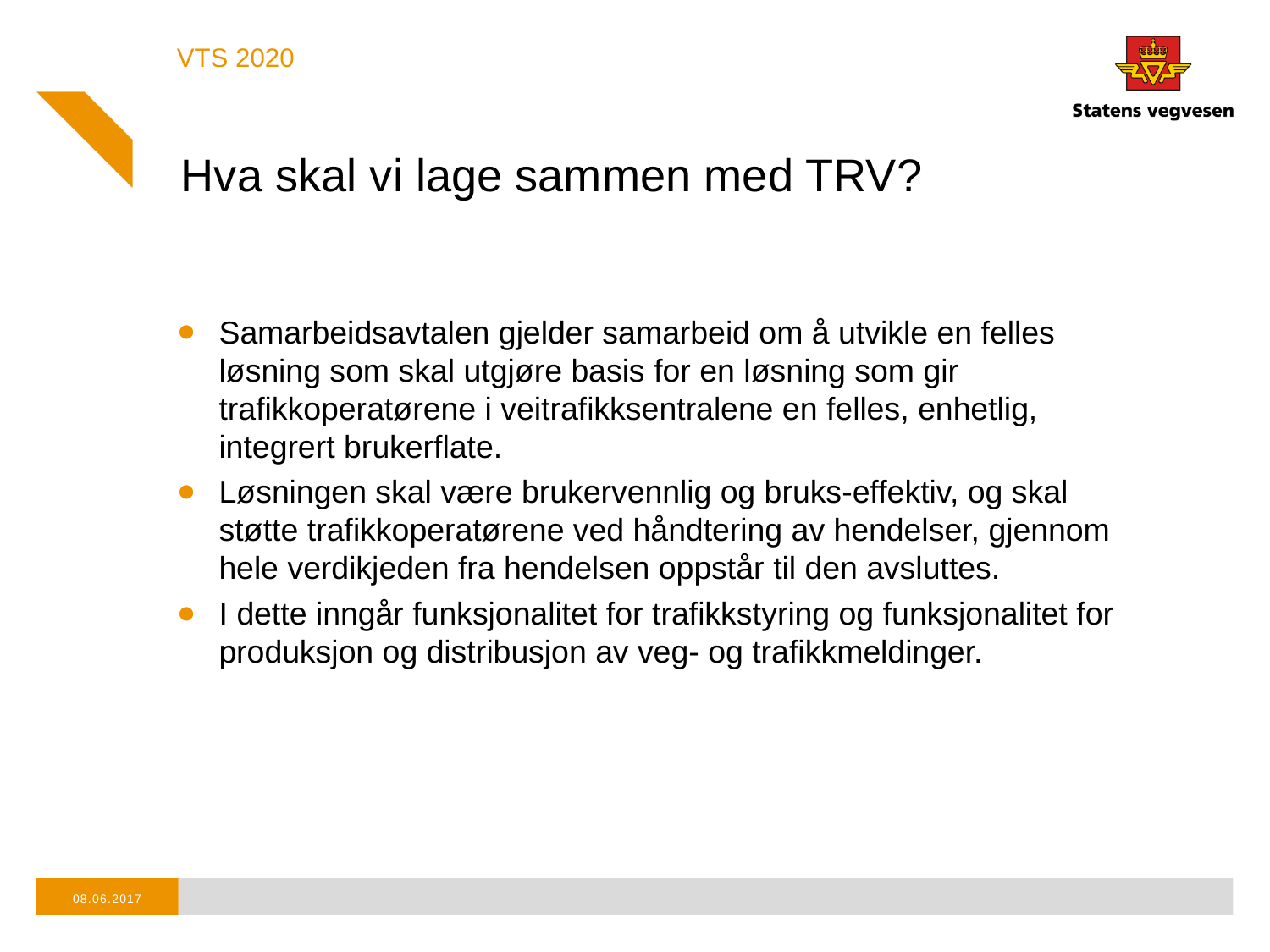

VTS 2020

# Hva skal vi lage sammen med TRV?

Samarbeidsavtalen gjelder samarbeid om å utvikle en felles løsning som skal utgjøre basis for en løsning som gir trafikkoperatørene i veitrafikksentralene en felles, enhetlig, integrert brukerflate.
Løsningen skal være brukervennlig og bruks-effektiv, og skal støtte trafikkoperatørene ved håndtering av hendelser, gjennom hele verdikjeden fra hendelsen oppstår til den avsluttes.
I dette inngår funksjonalitet for trafikkstyring og funksjonalitet for produksjon og distribusjon av veg- og trafikkmeldinger.

08.06.2017